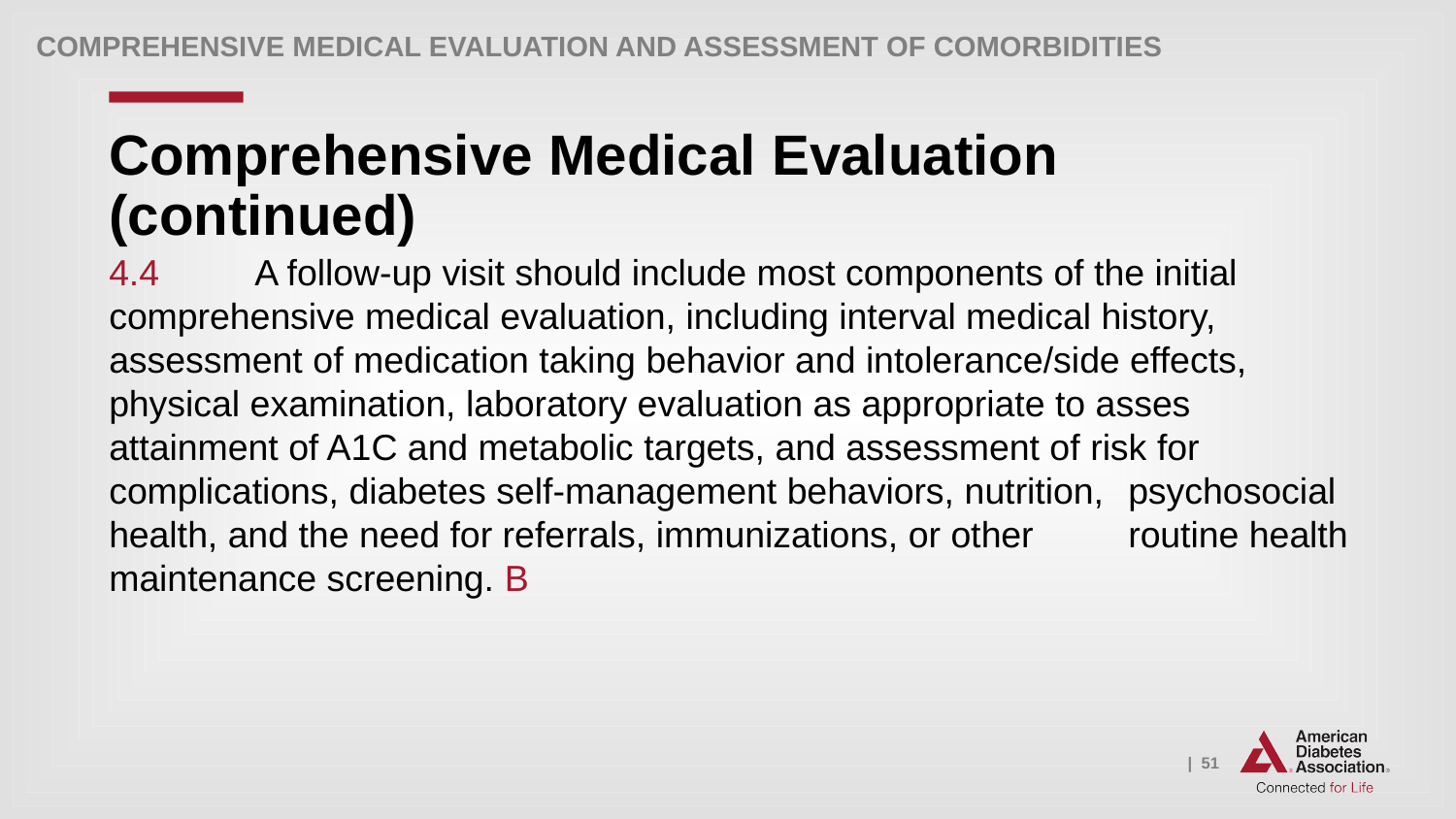

Comprehensive Medical Evaluation and Assessment of Comorbidities
# Comprehensive Medical Evaluation (continued)
4.4 	A follow-up visit should include most components of the initial 	comprehensive medical evaluation, including interval medical history, 	assessment of medication taking behavior and intolerance/side effects, 	physical examination, laboratory evaluation as appropriate to asses  	attainment of A1C and metabolic targets, and assessment of risk for 	complications, diabetes self-management behaviors, nutrition,	psychosocial health, and the need for referrals, immunizations, or other 	routine health maintenance screening. B